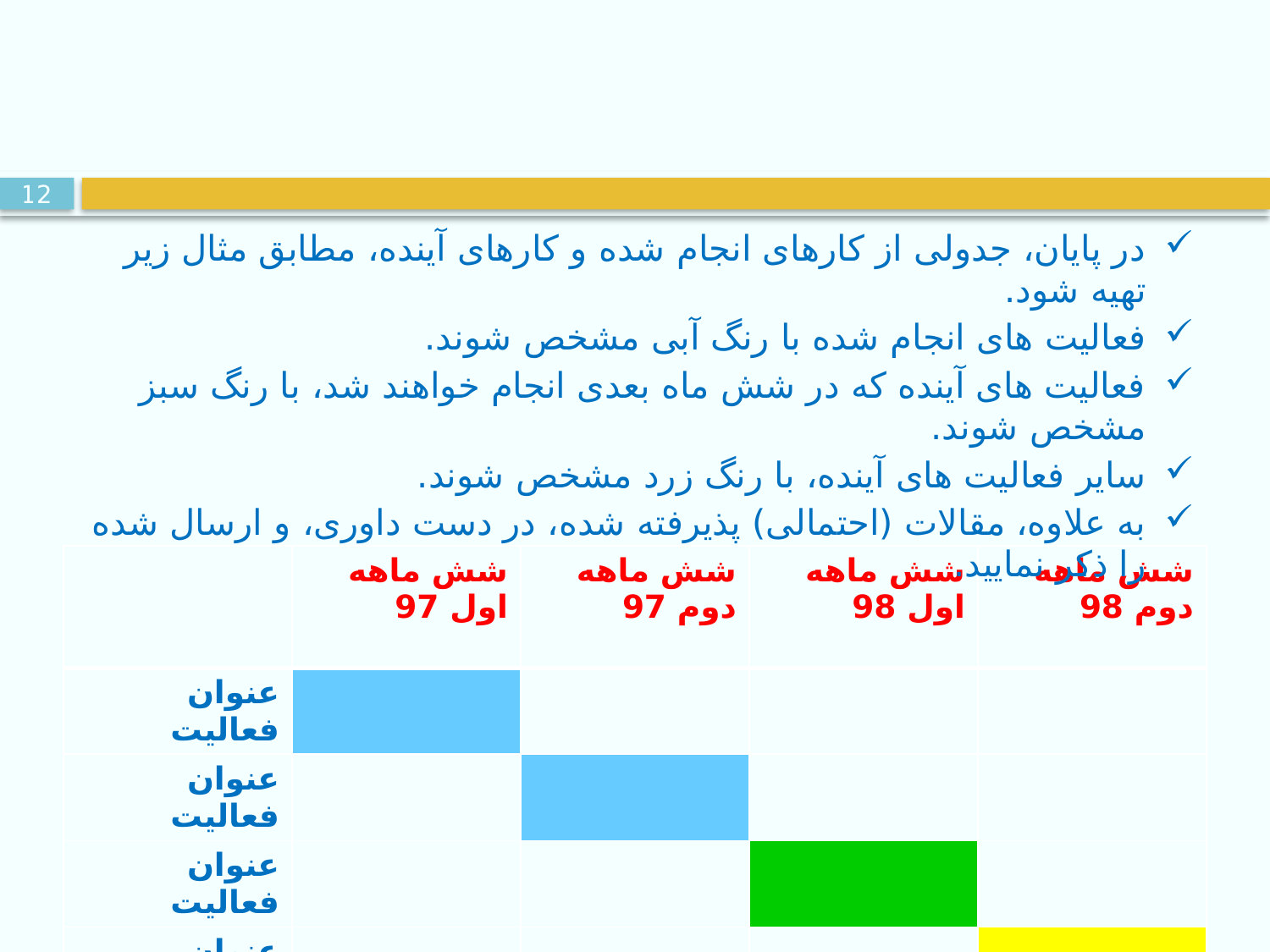

#
12
در پایان، جدولی از کارهای انجام شده و کارهای آینده، مطابق مثال زیر تهیه شود.
فعالیت های انجام شده با رنگ آبی مشخص شوند.
فعالیت های آینده که در شش ماه بعدی انجام خواهند شد، با رنگ سبز مشخص شوند.
سایر فعالیت های آینده، با رنگ زرد مشخص شوند.
به علاوه، مقالات (احتمالی) پذیرفته شده، در دست داوری، و ارسال شده را ذکر نمایید.

|  | شش ماهه اول 97 | شش ماهه دوم 97 | شش ماهه اول 98 | شش ماهه دوم 98 |
| --- | --- | --- | --- | --- |
| عنوان فعالیت |  |  |  |  |
| عنوان فعالیت |  |  |  |  |
| عنوان فعالیت |  |  |  |  |
| عنوان فعالیت |  |  |  |  |